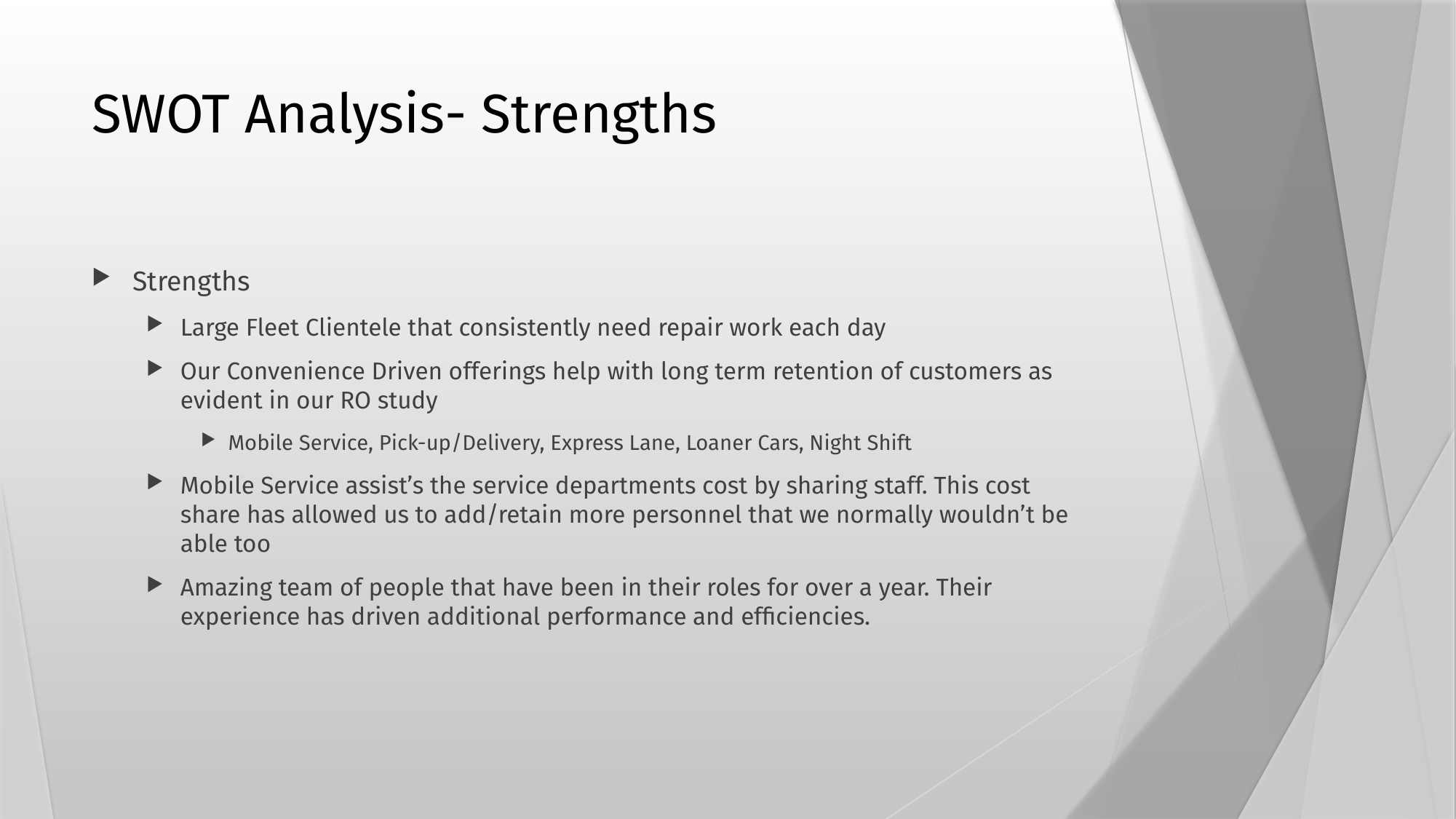

# SWOT Analysis- Strengths
Strengths
Large Fleet Clientele that consistently need repair work each day
Our Convenience Driven offerings help with long term retention of customers as evident in our RO study
Mobile Service, Pick-up/Delivery, Express Lane, Loaner Cars, Night Shift
Mobile Service assist’s the service departments cost by sharing staff. This cost share has allowed us to add/retain more personnel that we normally wouldn’t be able too
Amazing team of people that have been in their roles for over a year. Their experience has driven additional performance and efficiencies.